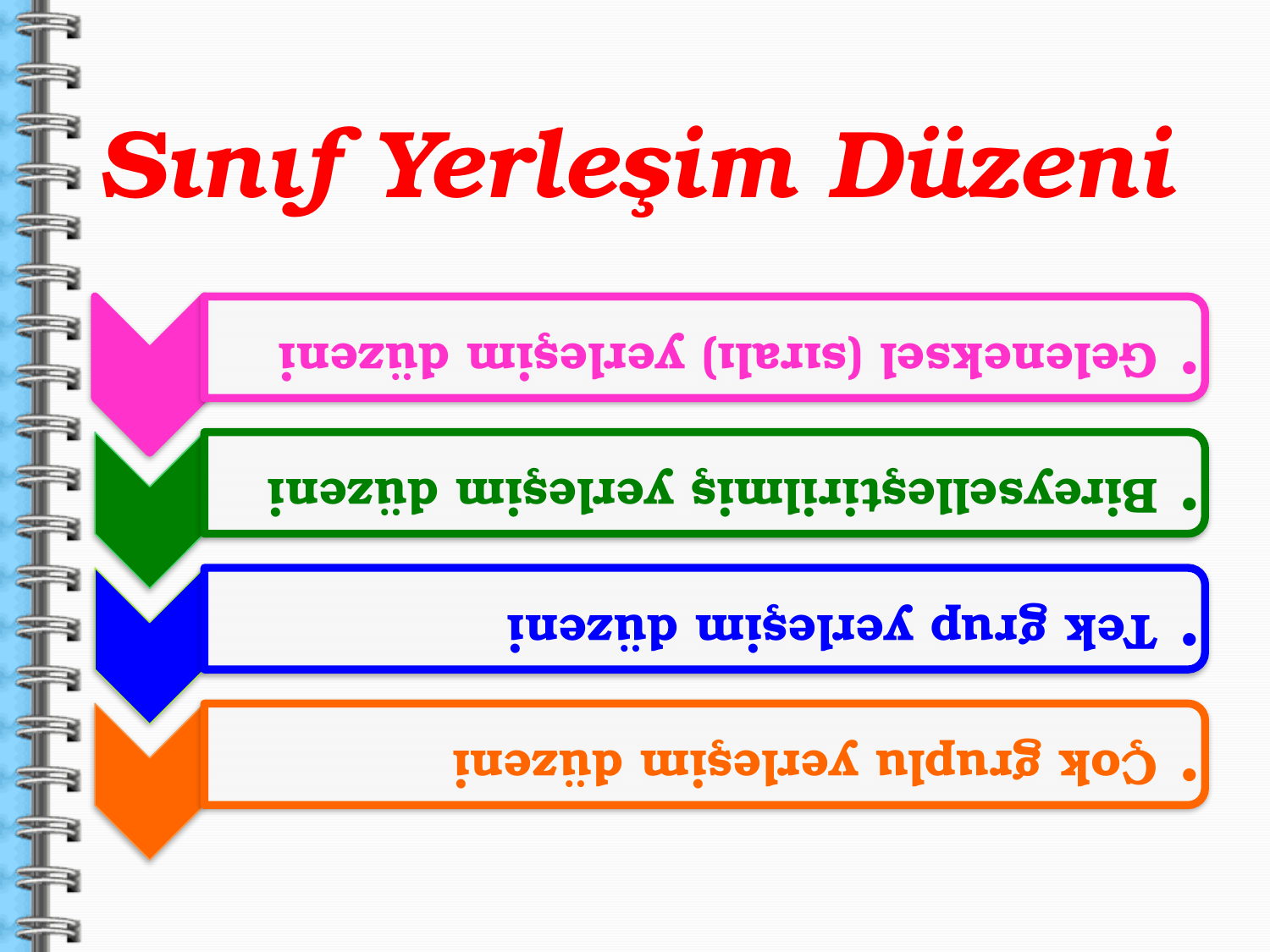

Sınıf Yerleşim Düzeni

Geleneksel (sıralı) yerleşim düzeni

Bireyselleştirilmiş yerleşim düzeni

Tek grup yerleşim düzeni

Çok gruplu yerleşim düzeni